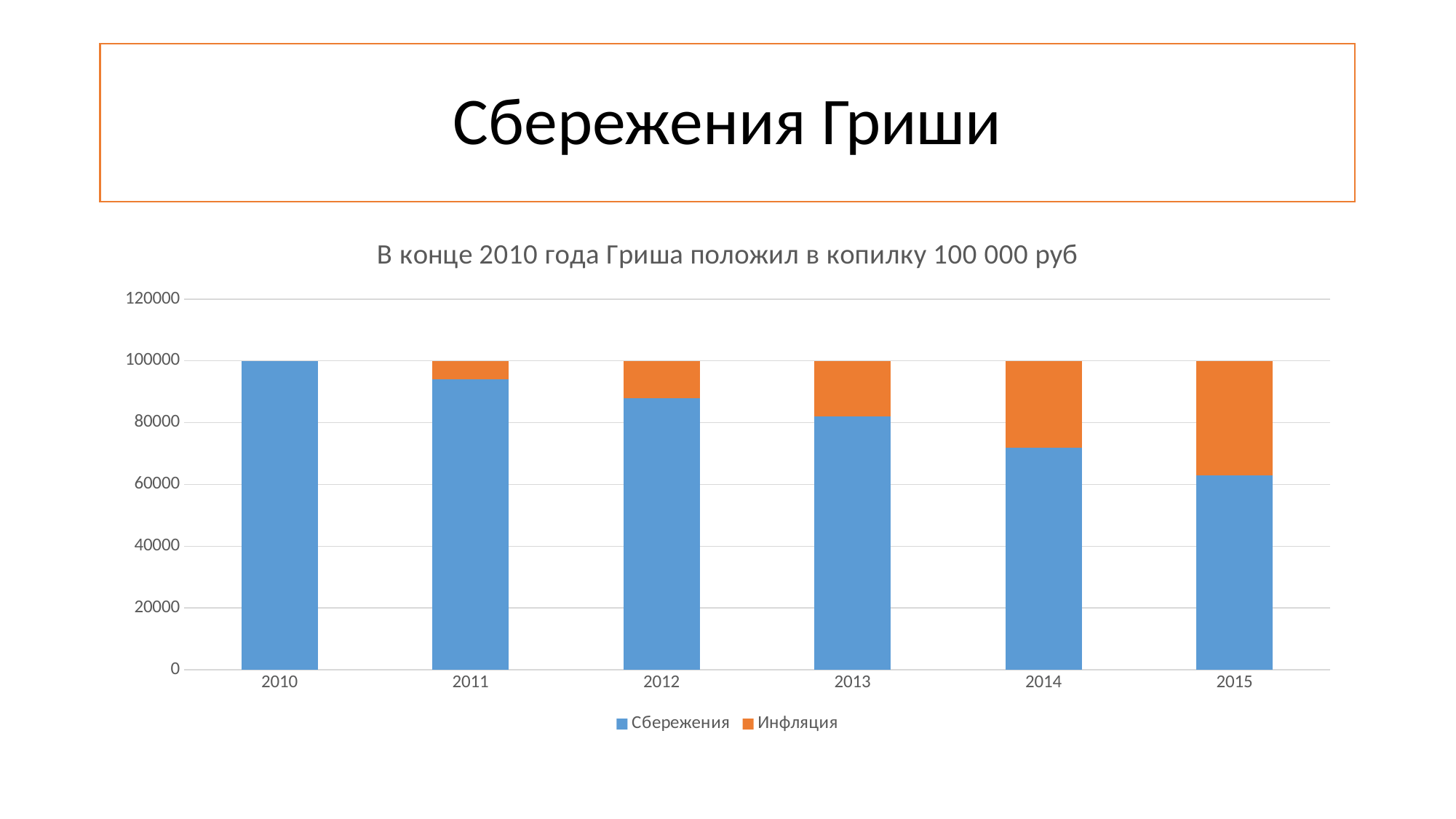

# Сбережения Гриши

### Chart: В конце 2010 года Гриша положил в копилку 100 000 руб

| Category | Сбережения | Инфляция |
|---|---|---|
| 2010 | 100000.0 | 0.0 |
| 2011 | 94000.0 | 6000.0 |
| 2012 | 88000.0 | 12000.0 |
| 2013 | 82000.0 | 18000.0 |
| 2014 | 72000.0 | 28000.0 |
| 2015 | 63000.0 | 37000.0 |